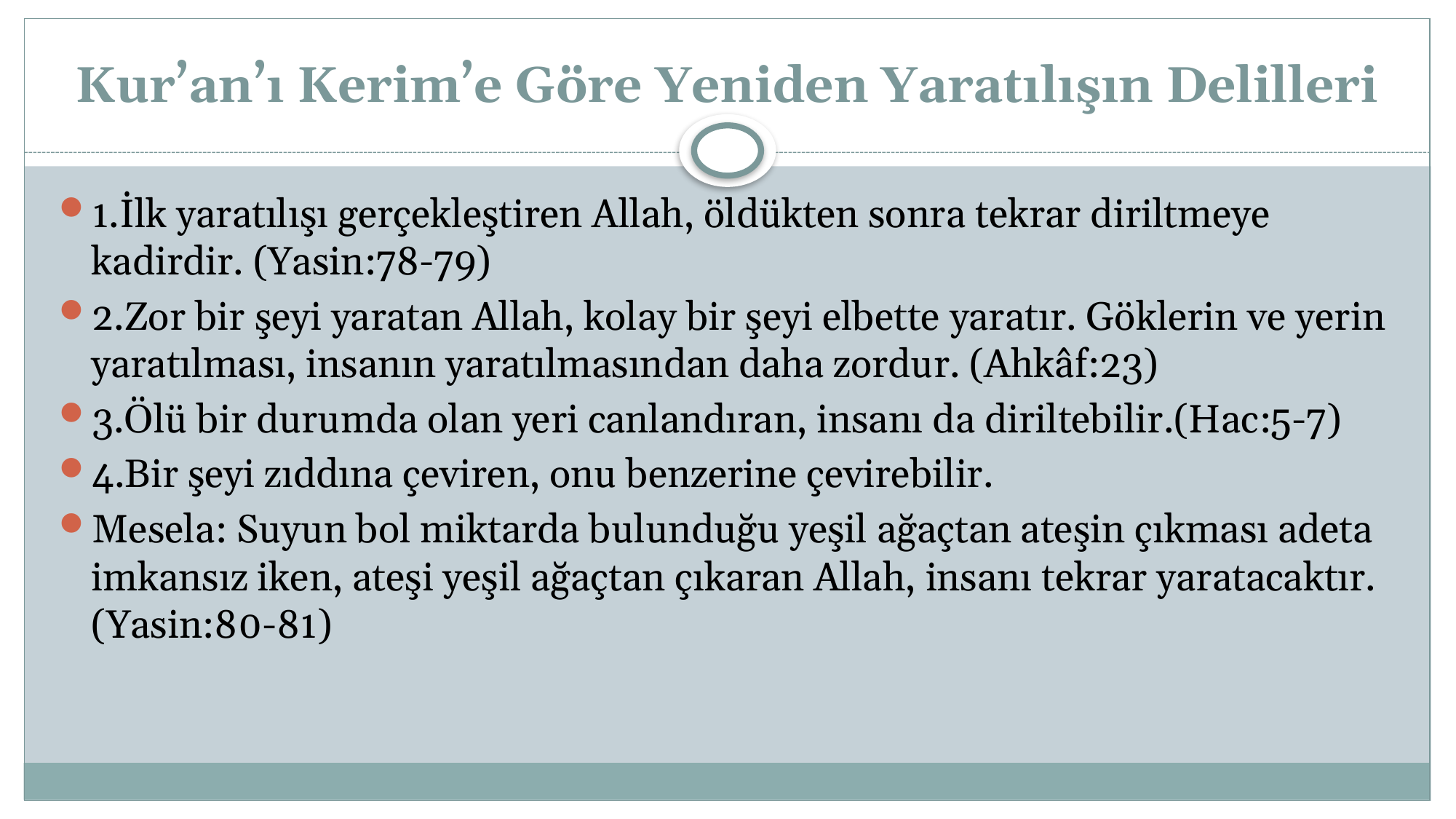

# Kur’an’ı Kerim’e Göre Yeniden Yaratılışın Delilleri
1.İlk yaratılışı gerçekleştiren Allah, öldükten sonra tekrar diriltmeye kadirdir. (Yasin:78-79)
2.Zor bir şeyi yaratan Allah, kolay bir şeyi elbette yaratır. Göklerin ve yerin yaratılması, insanın yaratılmasından daha zordur. (Ahkâf:23)
3.Ölü bir durumda olan yeri canlandıran, insanı da diriltebilir.(Hac:5-7)
4.Bir şeyi zıddına çeviren, onu benzerine çevirebilir.
Mesela: Suyun bol miktarda bulunduğu yeşil ağaçtan ateşin çıkması adeta imkansız iken, ateşi yeşil ağaçtan çıkaran Allah, insanı tekrar yaratacaktır. (Yasin:80-81)